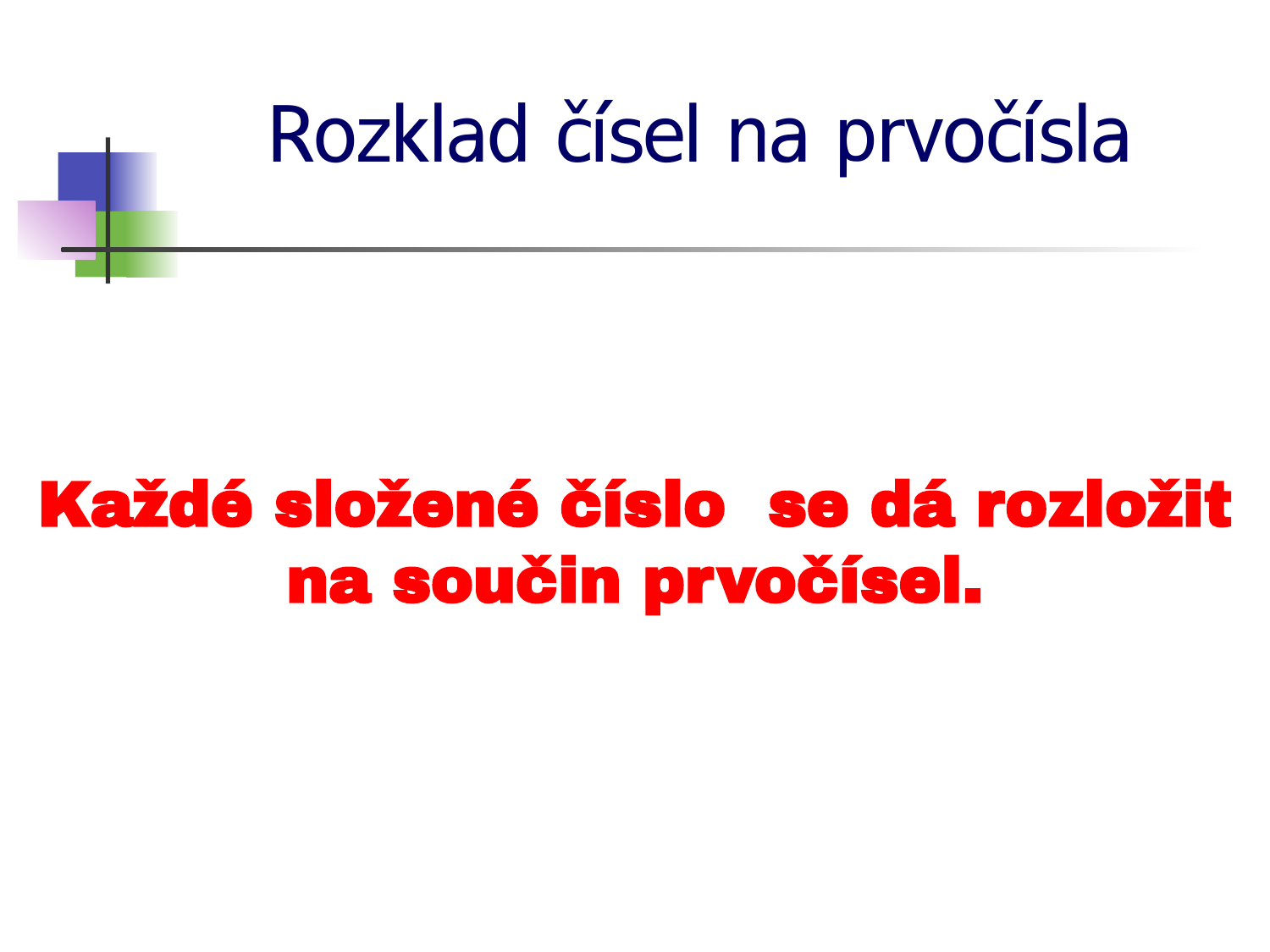

# Rozklad čísel na prvočísla
Každé složené číslo  se dá rozložit na součin prvočísel.